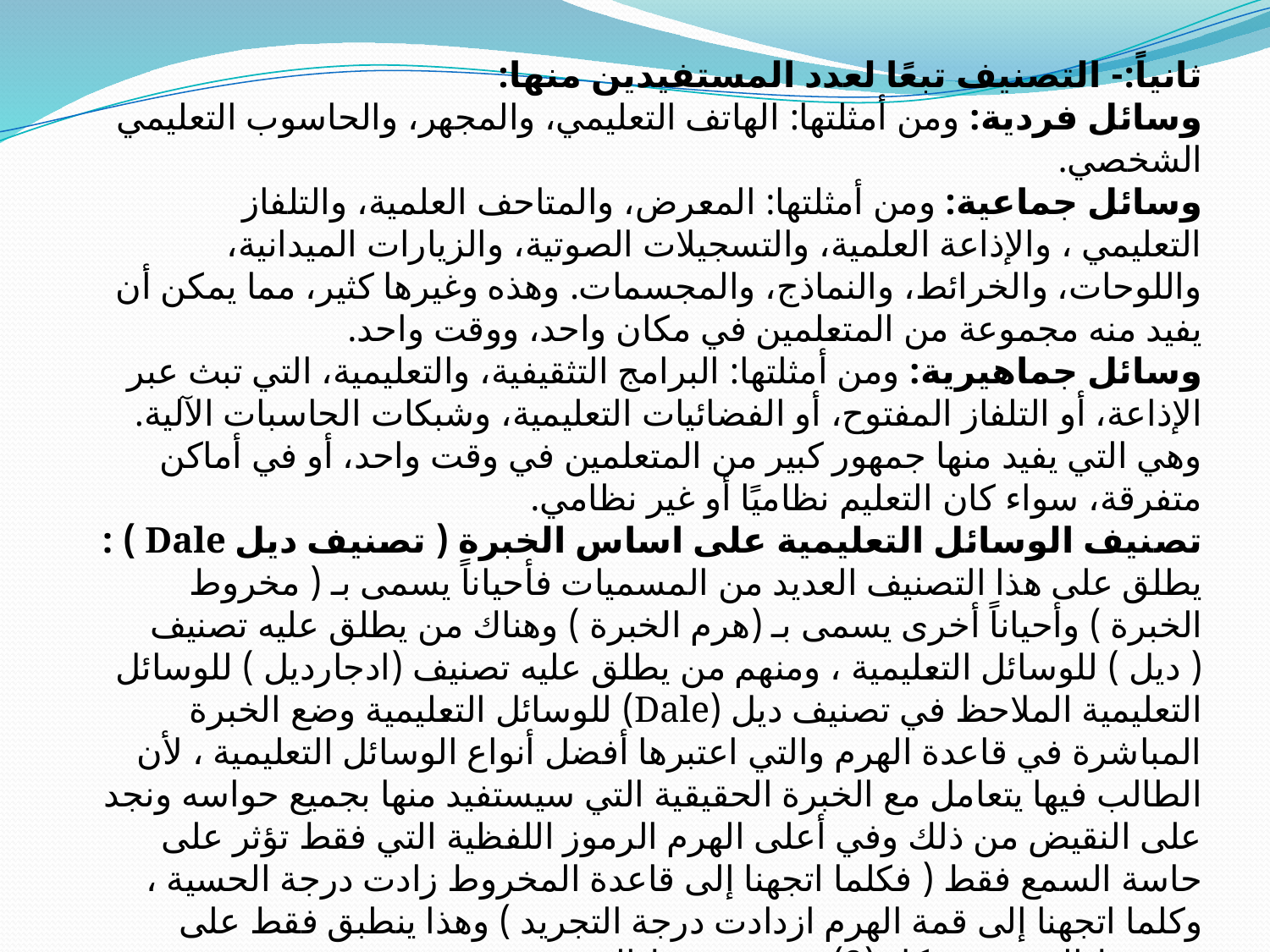

ثانياً:- التصنيف تبعًا لعدد المستفيدين منها:
وسائل فردية: ومن أمثلتها: الهاتف التعليمي، والمجهر، والحاسوب التعليمي الشخصي.
وسائل جماعية: ومن أمثلتها: المعرض، والمتاحف العلمية، والتلفاز التعليمي ، والإذاعة العلمية، والتسجيلات الصوتية، والزيارات الميدانية، واللوحات، والخرائط، والنماذج، والمجسمات. وهذه وغيرها كثير، مما يمكن أن يفيد منه مجموعة من المتعلمين في مكان واحد، ووقت واحد.
وسائل جماهيرية: ومن أمثلتها: البرامج التثقيفية، والتعليمية، التي تبث عبر الإذاعة، أو التلفاز المفتوح، أو الفضائيات التعليمية، وشبكات الحاسبات الآلية. وهي التي يفيد منها جمهور كبير من المتعلمين في وقت واحد، أو في أماكن متفرقة، سواء كان التعليم نظاميًا أو غير نظامي.
تصنيف الوسائل التعليمية على اساس الخبرة ( تصنيف ديل Dale ) :
يطلق على هذا التصنيف العديد من المسميات فأحياناً يسمى بـ ( مخروط الخبرة ) وأحياناً أخرى يسمى بـ (هرم الخبرة ) وهناك من يطلق عليه تصنيف ( ديل ) للوسائل التعليمية ، ومنهم من يطلق عليه تصنيف (ادجارديل ) للوسائل التعليمية الملاحظ في تصنيف ديل (Dale) للوسائل التعليمية وضع الخبرة المباشرة في قاعدة الهرم والتي اعتبرها أفضل أنواع الوسائل التعليمية ، لأن الطالب فيها يتعامل مع الخبرة الحقيقية التي سيستفيد منها بجميع حواسه ونجد على النقيض من ذلك وفي أعلى الهرم الرموز اللفظية التي فقط تؤثر على حاسة السمع فقط ( فكلما اتجهنا إلى قاعدة المخروط زادت درجة الحسية ، وكلما اتجهنا إلى قمة الهرم ازدادت درجة التجريد ) وهذا ينطبق فقط على مخروط الخبرة ، شكل (2) يبين مخروط الخبرة .